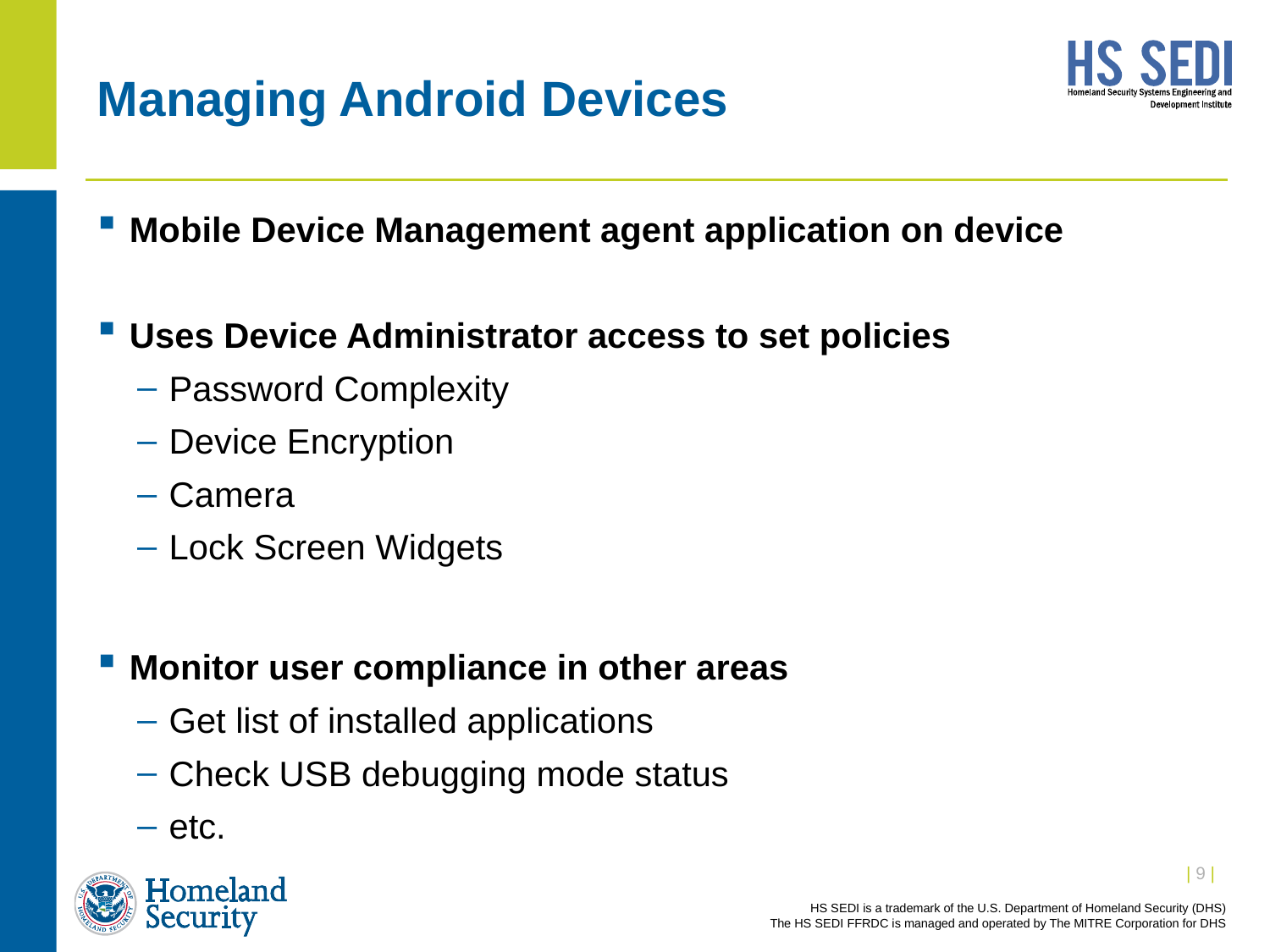

# Managing Android Devices
Mobile Device Management agent application on device

Uses Device Administrator access to set policies
Password Complexity
Device Encryption
Camera
Lock Screen Widgets

Monitor user compliance in other areas
Get list of installed applications
Check USB debugging mode status
etc.

| 9 |